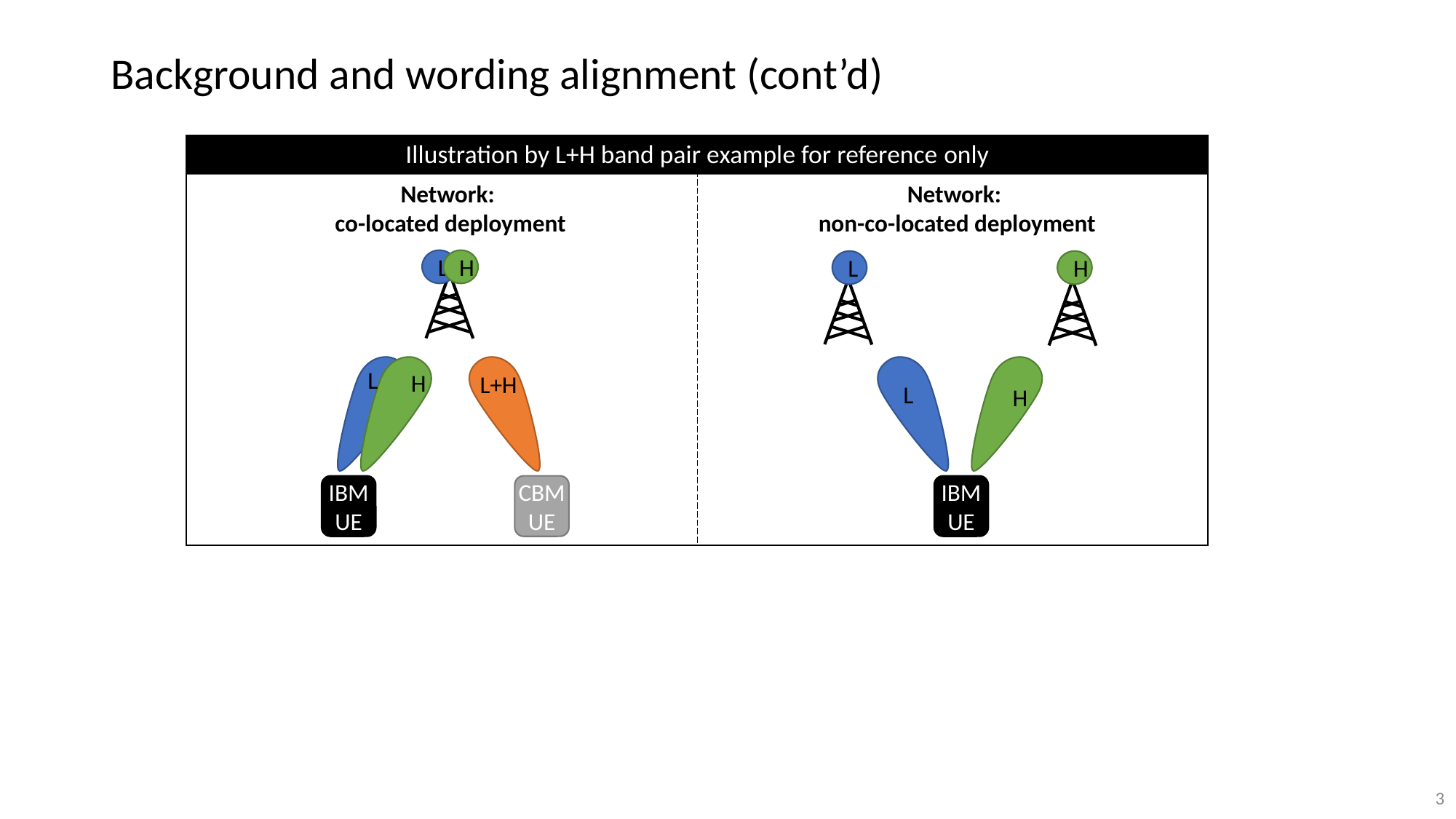

# Background and wording alignment (cont’d)
Illustration by L+H band pair example for reference only

Network:
co-located deployment
Network:
non-co-located deployment
L
H
L
H

L
H
L+H
L
H
CBM
UE
IBM
UE
IBM
UE
3